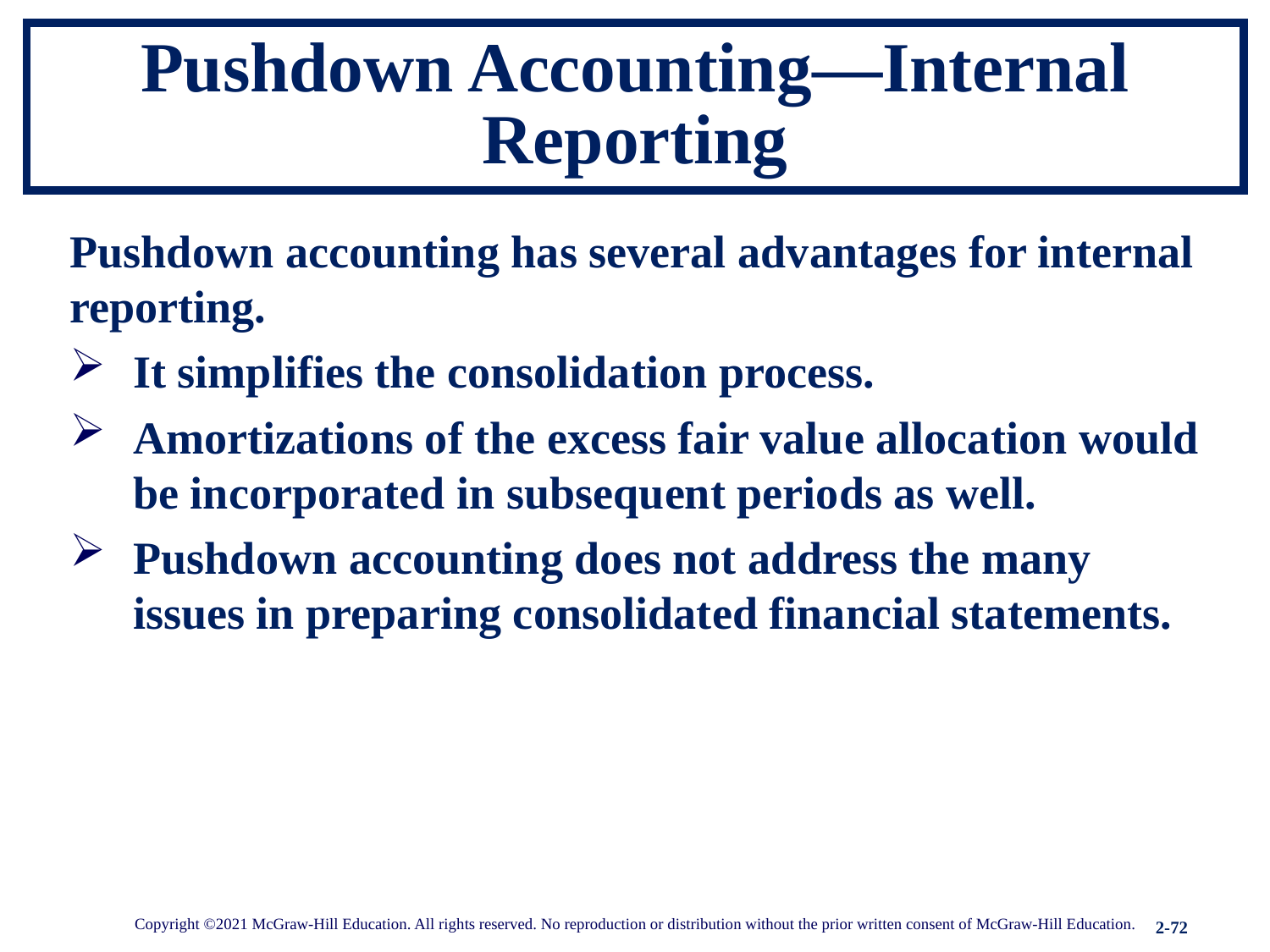

# Pushdown Accounting—Internal Reporting
Pushdown accounting has several advantages for internal reporting.
It simplifies the consolidation process.
Amortizations of the excess fair value allocation would be incorporated in subsequent periods as well.
Pushdown accounting does not address the many issues in preparing consolidated financial statements.
Copyright ©2021 McGraw-Hill Education. All rights reserved. No reproduction or distribution without the prior written consent of McGraw-Hill Education.
2-72